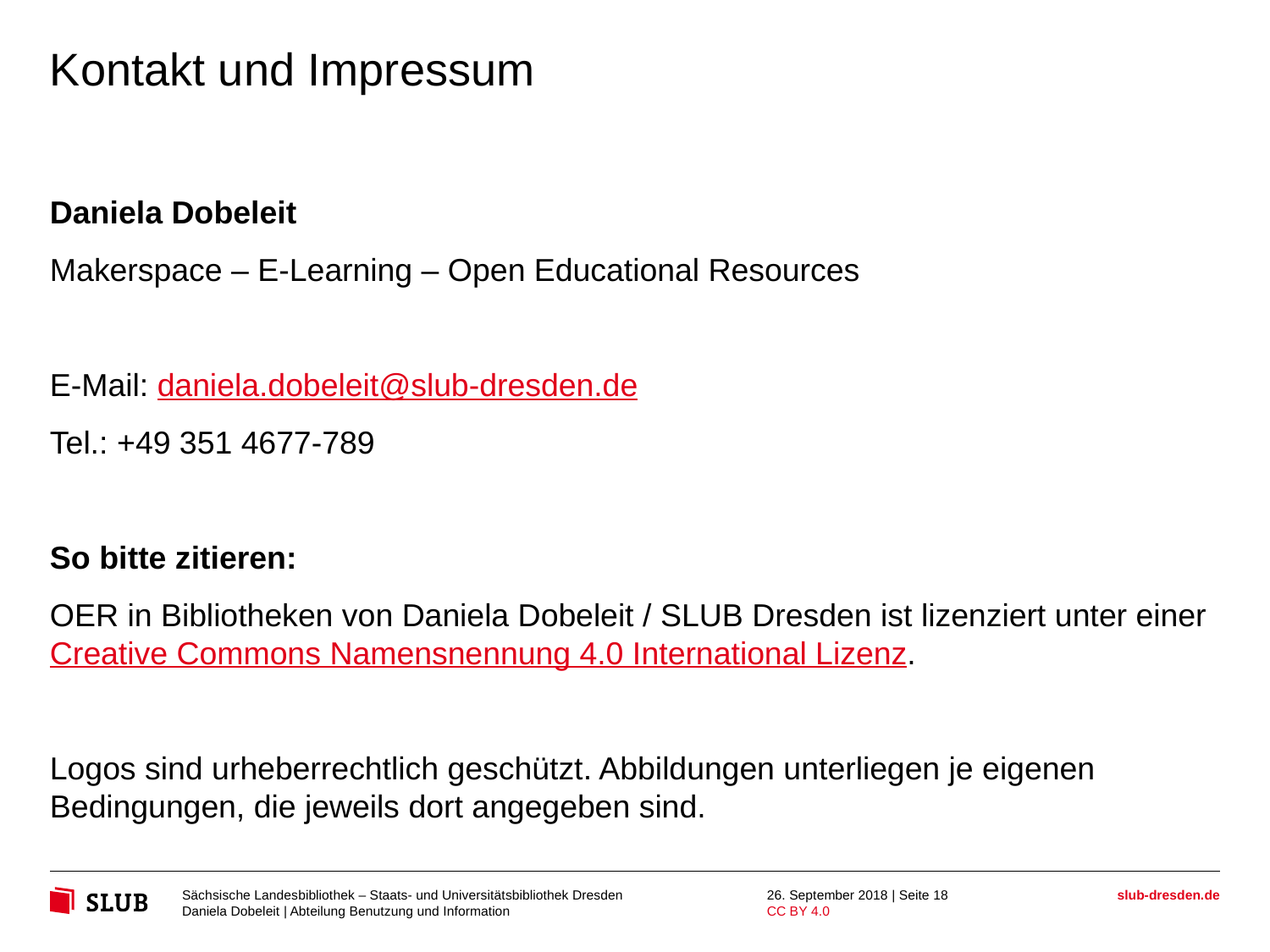

# Kontakt und Impressum

Daniela Dobeleit
Makerspace – E-Learning – Open Educational Resources

E-Mail: daniela.dobeleit@slub-dresden.de
Tel.: +49 351 4677-789

So bitte zitieren:
OER in Bibliotheken von Daniela Dobeleit / SLUB Dresden ist lizenziert unter einer Creative Commons Namensnennung 4.0 International Lizenz.

Logos sind urheberrechtlich geschützt. Abbildungen unterliegen je eigenen Bedingungen, die jeweils dort angegeben sind.

26. September 2018 | Seite 18
Daniela Dobeleit | Abteilung Benutzung und Information